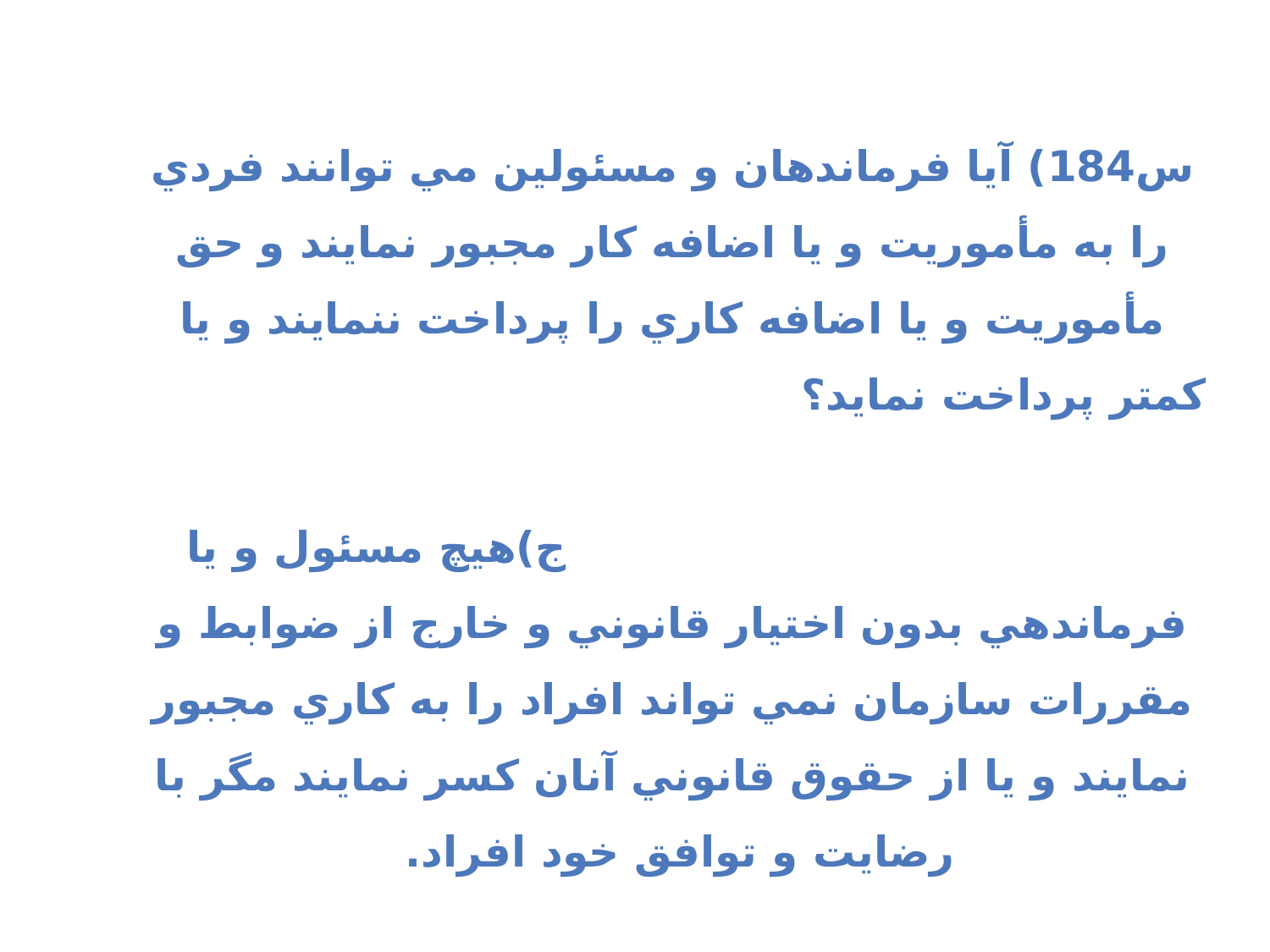

س184) آيا فرماندهان و مسئولين مي توانند فردي را به مأموريت و يا اضافه كار مجبور نمايند و حق مأموريت و يا اضافه كاري را پرداخت ننمايند و يا كمتر پرداخت نمايد؟                                                                                                                                                               ج)هيچ مسئول و يا فرماندهي بدون اختيار قانوني و خارج از ضوابط و مقررات سازمان نمي تواند افراد را به كاري مجبور نمايند و يا از حقوق قانوني آنان كسر نمايند مگر با رضايت و توافق خود افراد.